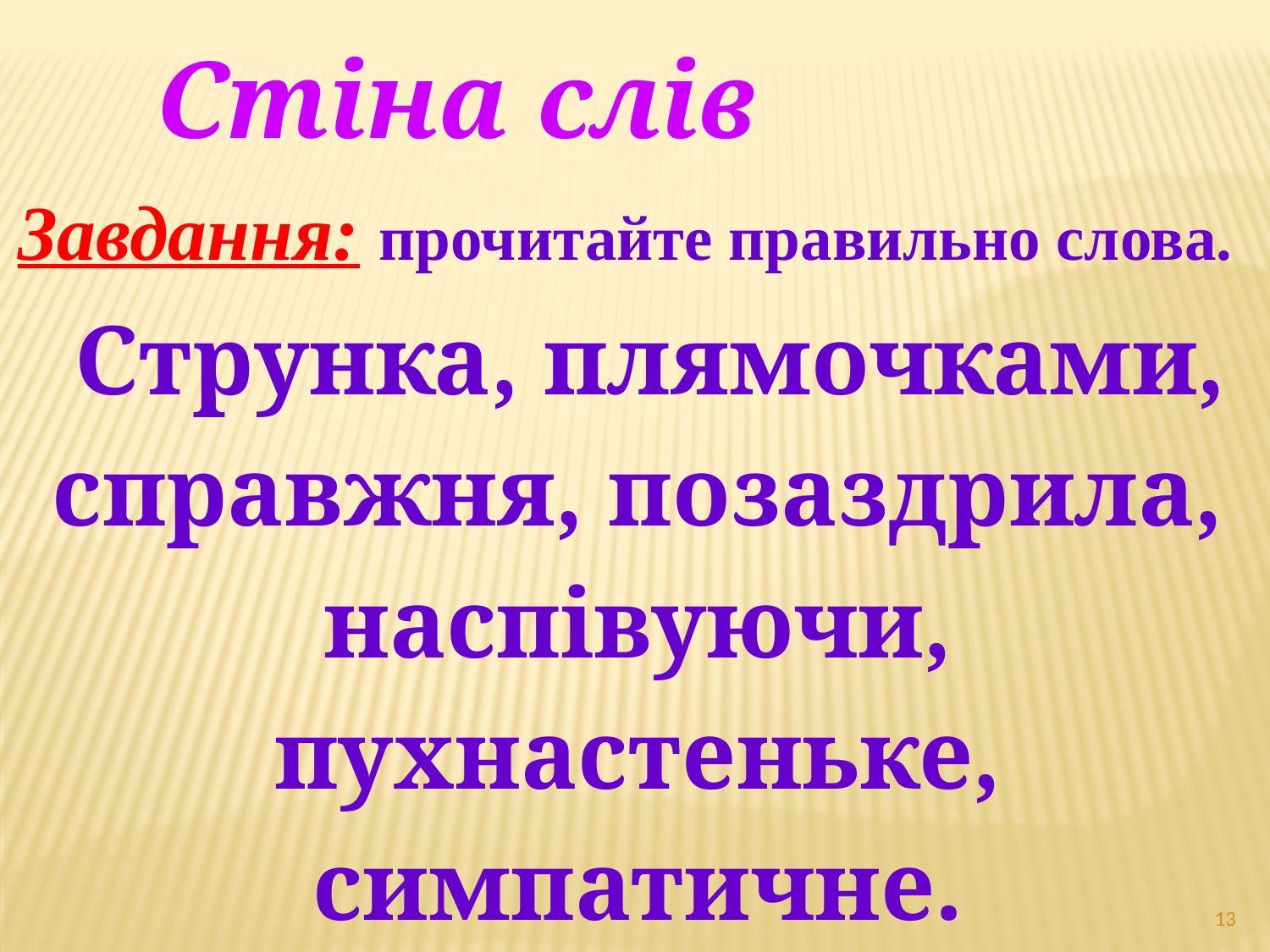

Стіна слів
Завдання: прочитайте правильно слова.

		Струнка, плямочками, справжня, позаздрила, наспівуючи, пухнастеньке, симпатичне.
13